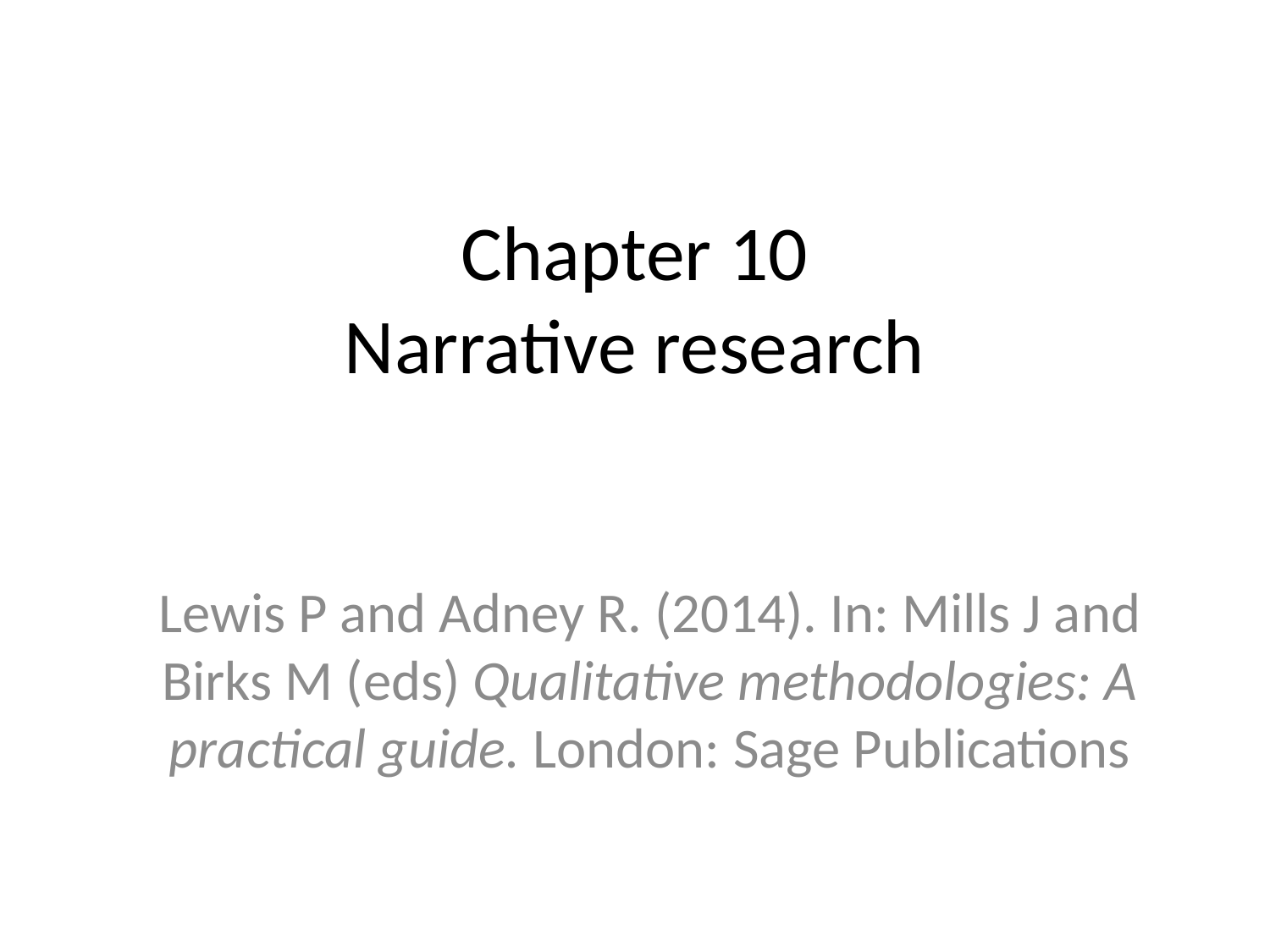

# Chapter 10 Narrative research
Lewis P and Adney R. (2014). In: Mills J and Birks M (eds) Qualitative methodologies: A practical guide. London: Sage Publications